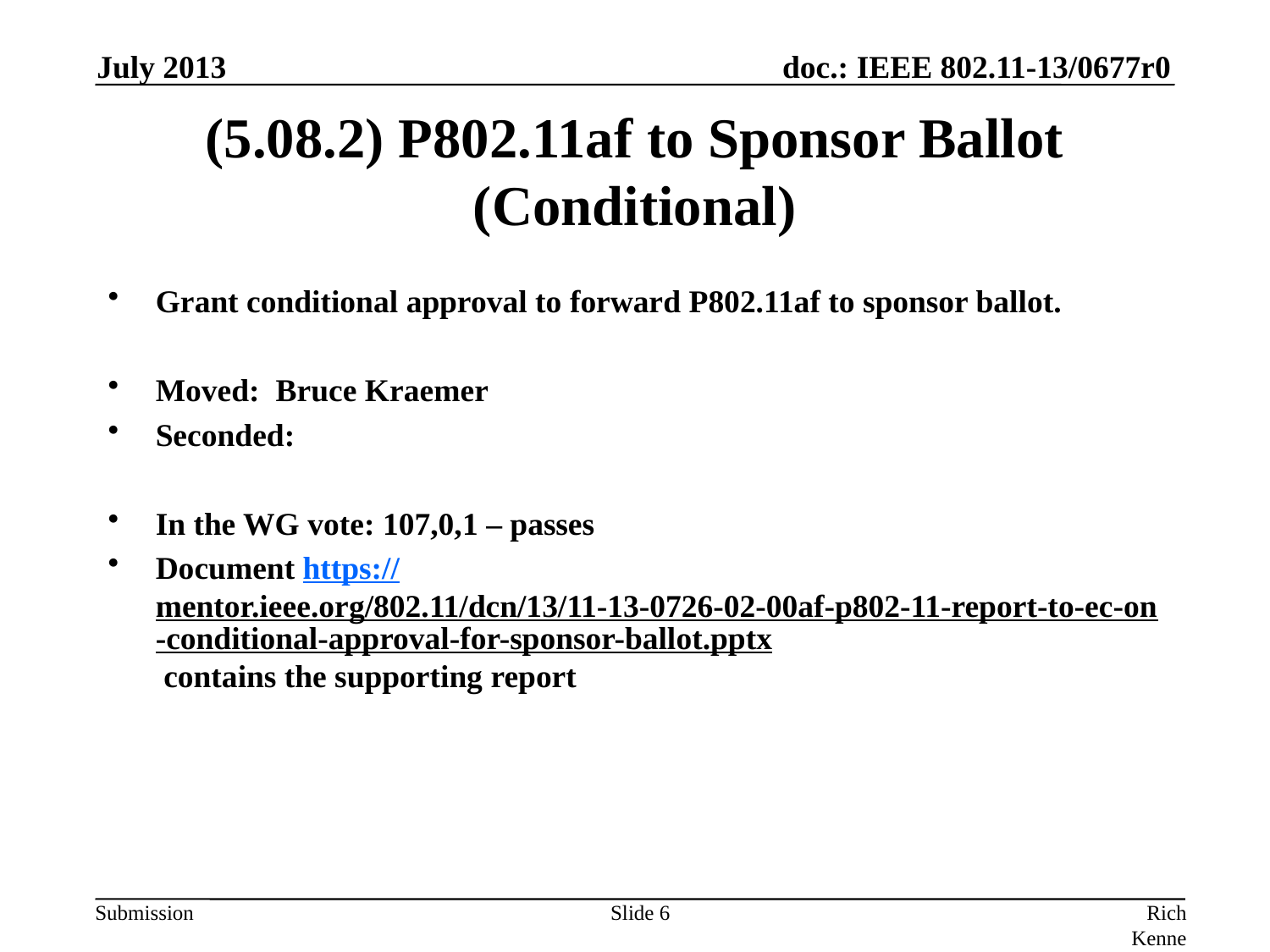

(5.08.2) P802.11af to Sponsor Ballot (Conditional)
Grant conditional approval to forward P802.11af to sponsor ballot.

Moved:  Bruce Kraemer
Seconded:

In the WG vote: 107,0,1 – passes
Document https://mentor.ieee.org/802.11/dcn/13/11-13-0726-02-00af-p802-11-report-to-ec-on-conditional-approval-for-sponsor-ballot.pptx contains the supporting report
July 2013
Slide 6
Rich Kennedy, BlackBerry